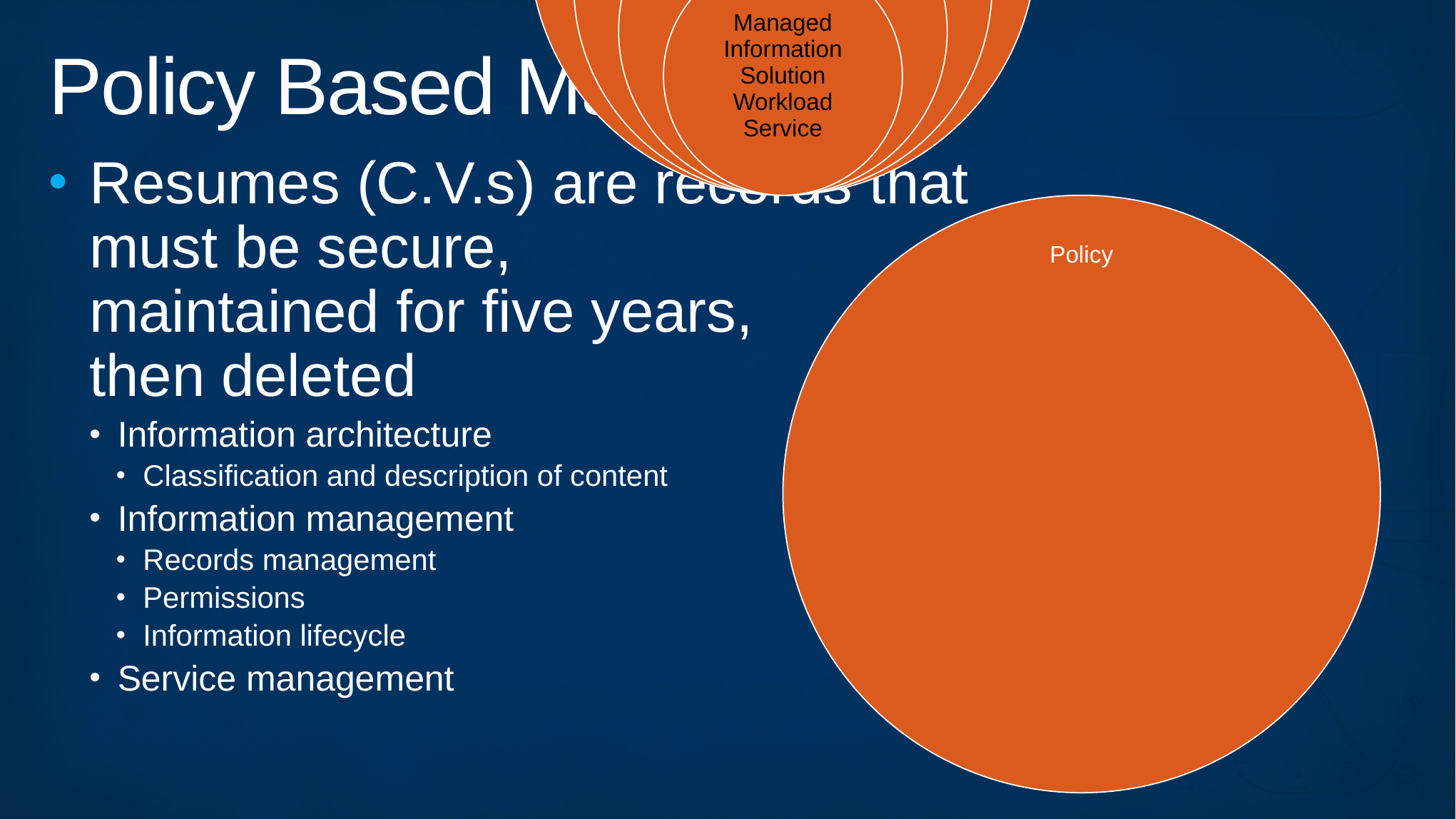

# Policy Based Management
Resumes (C.V.s) are records that
must be secure,
maintained for five years,
then deleted
Information architecture
Classification and description of content
Information management
Records management
Permissions
Information lifecycle
Service management
Managed
Information
Solution
Workload
Service
Policy